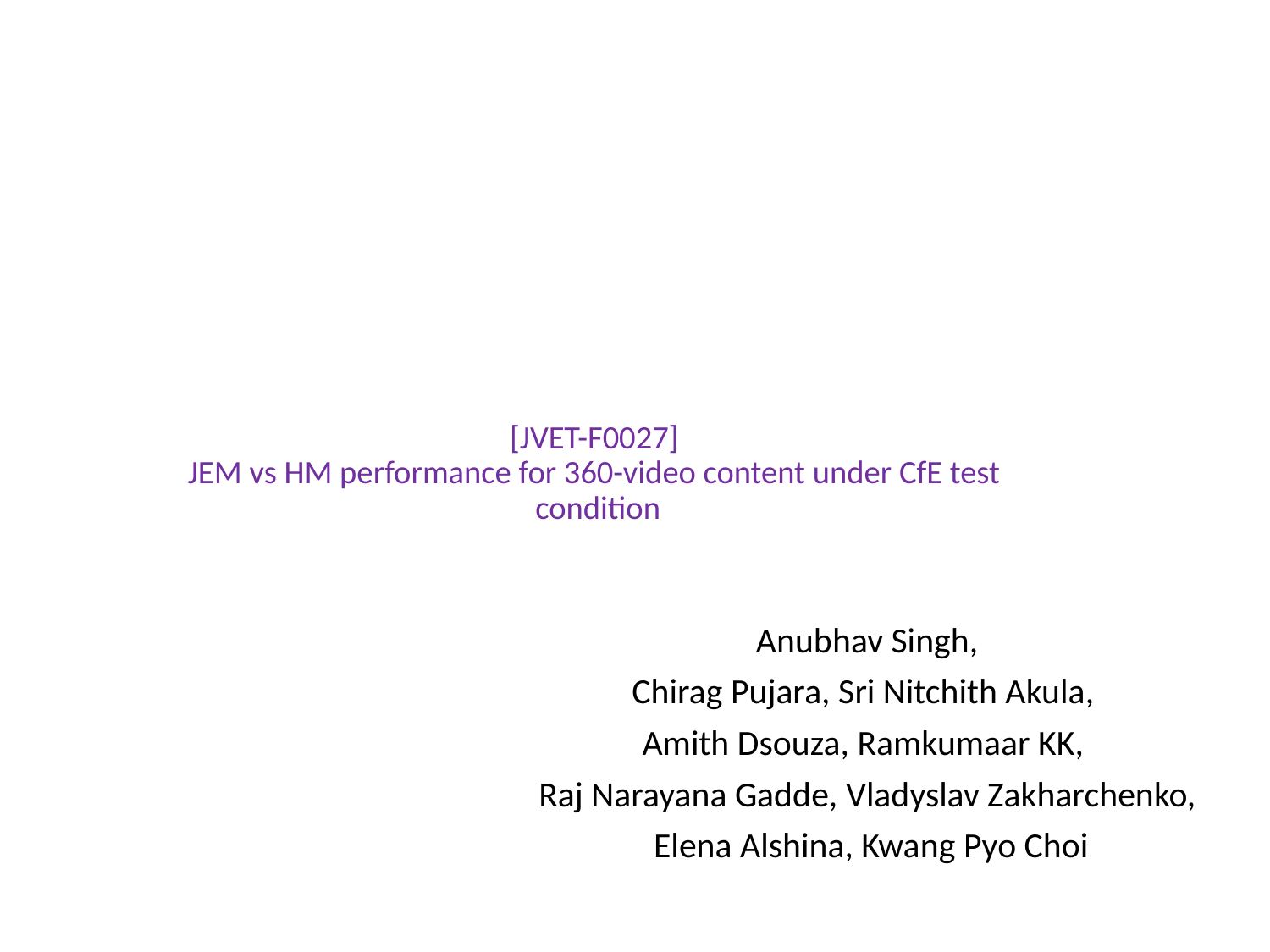

# [JVET-F0027] JEM vs HM performance for 360-video content under CfE test condition
Anubhav Singh,
Chirag Pujara, Sri Nitchith Akula,
Amith Dsouza, Ramkumaar KK,
Raj Narayana Gadde, Vladyslav Zakharchenko,
 Elena Alshina, Kwang Pyo Choi